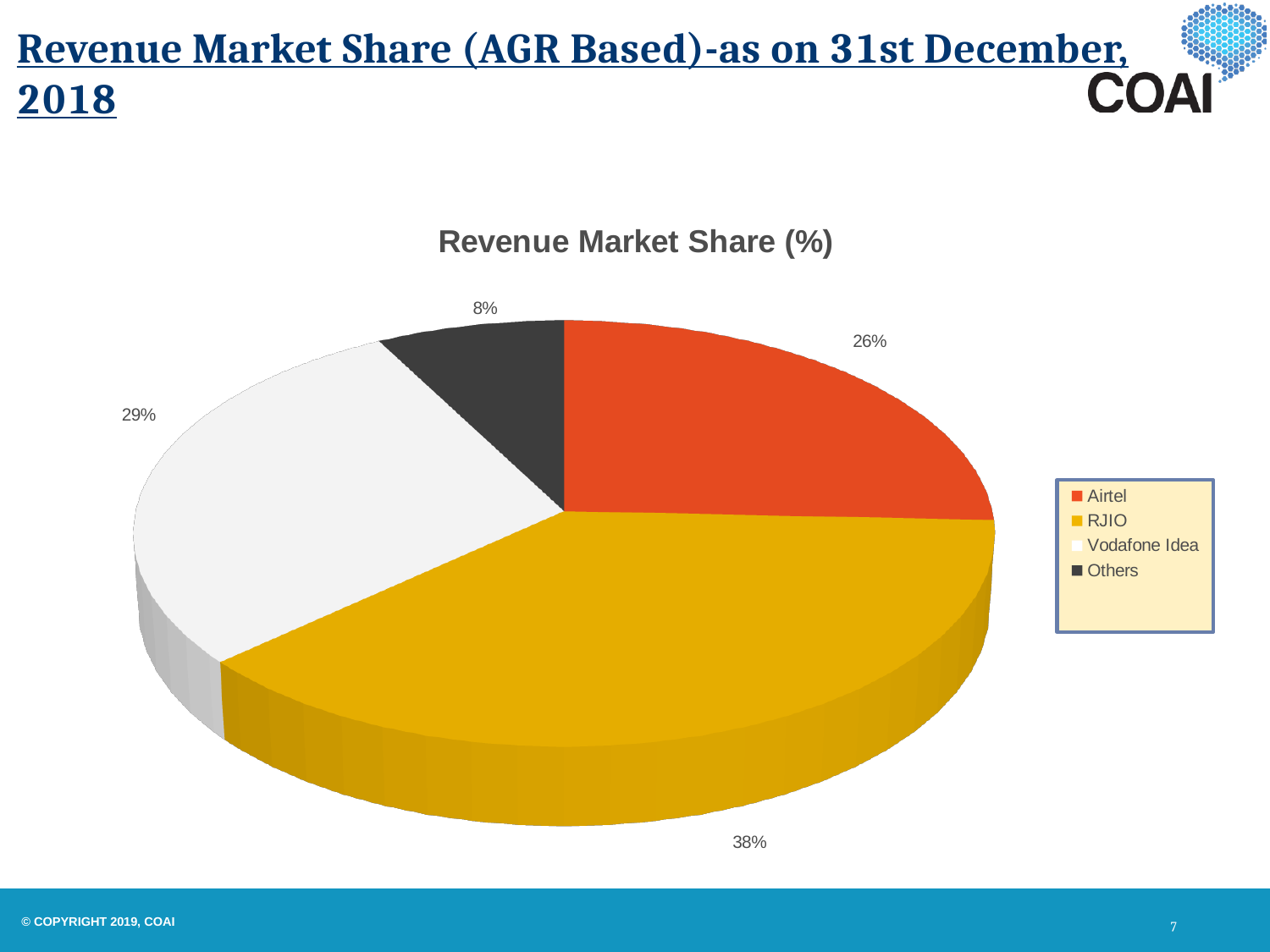

# Revenue Market Share (AGR Based)-as on 31st December, 2018

[unsupported chart]